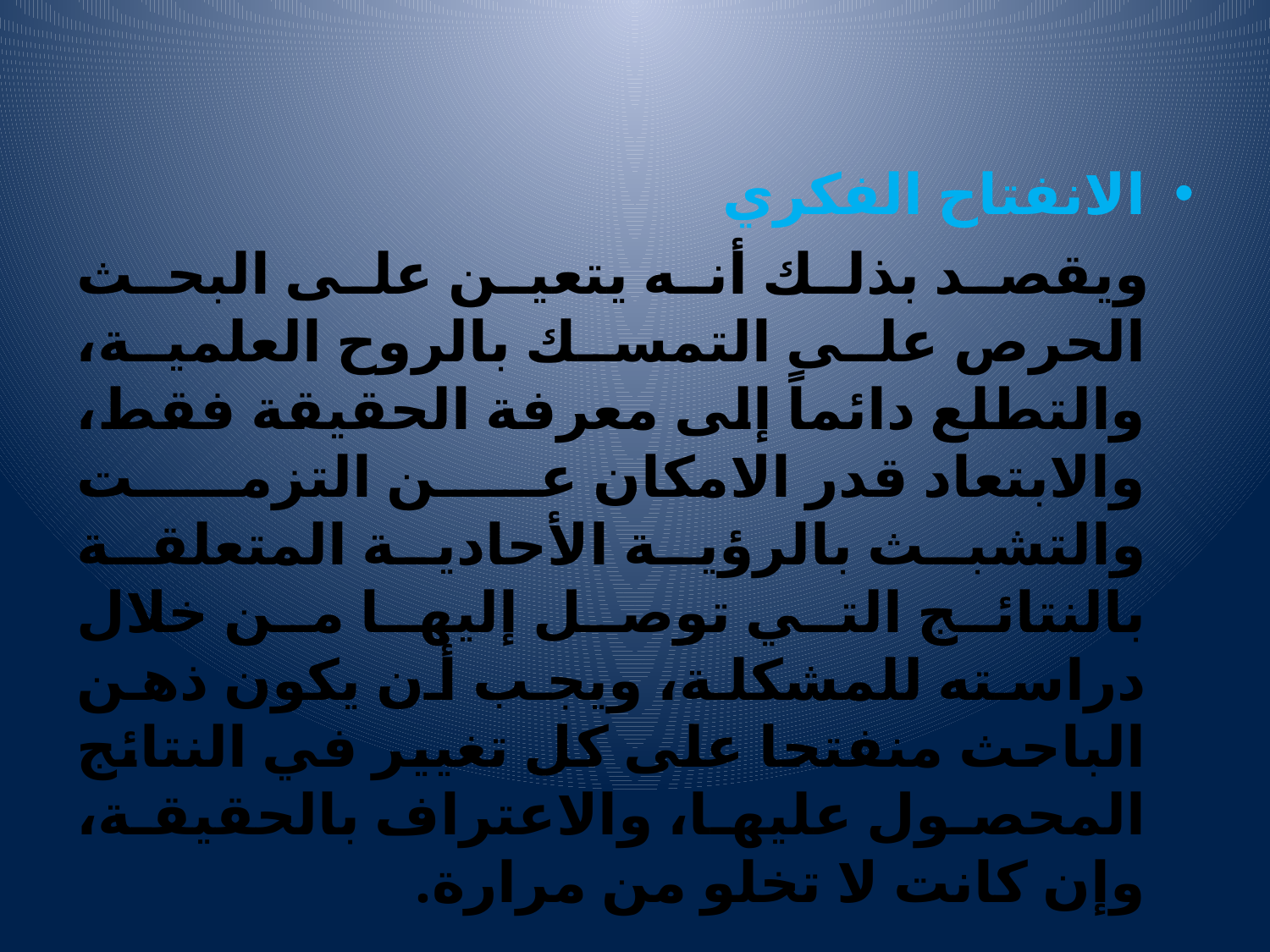

#
الانفتاح الفكري
   ويقصد بذلك أنه يتعين على البحث الحرص على التمسك بالروح العلمية، والتطلع دائماً إلى معرفة الحقيقة فقط، والابتعاد قدر الامكان عن التزمت والتشبث بالرؤية الأحادية المتعلقة بالنتائج التي توصل إليها من خلال دراسته للمشكلة، ويجب أن يكون ذهن الباحث منفتحا على كل تغيير في النتائج المحصول عليها، والاعتراف بالحقيقة، وإن كانت لا تخلو من مرارة.